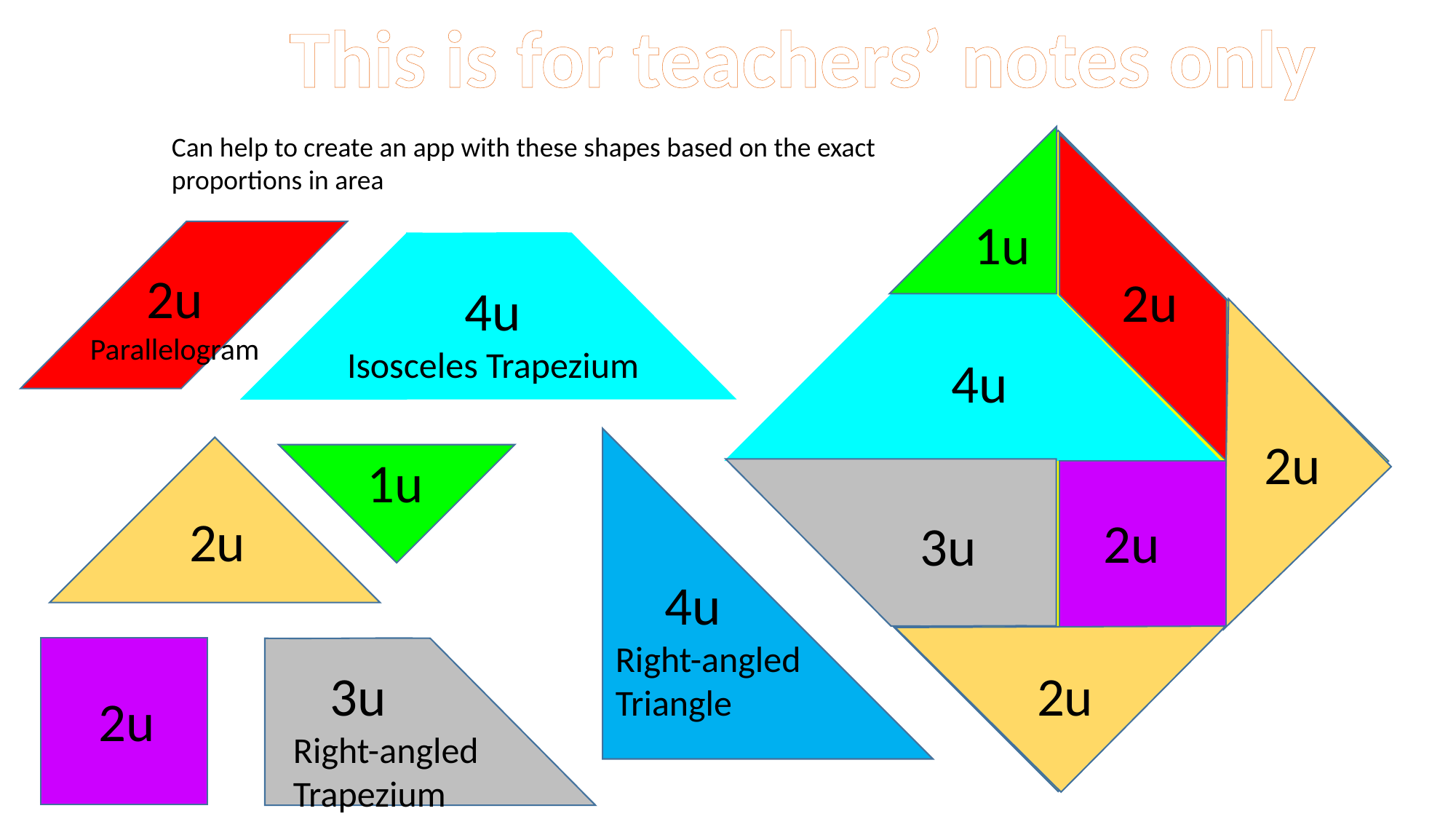

This is for teachers’ notes only
Can help to create an app with these shapes based on the exact proportions in area

1u

2u
Parallelogram

4u
Isosceles Trapezium
2u

4u

1u

2u

    4u
Right-angled
Triangle

2u
2u
3u

2u

   3u
Right-angled
Trapezium
2u